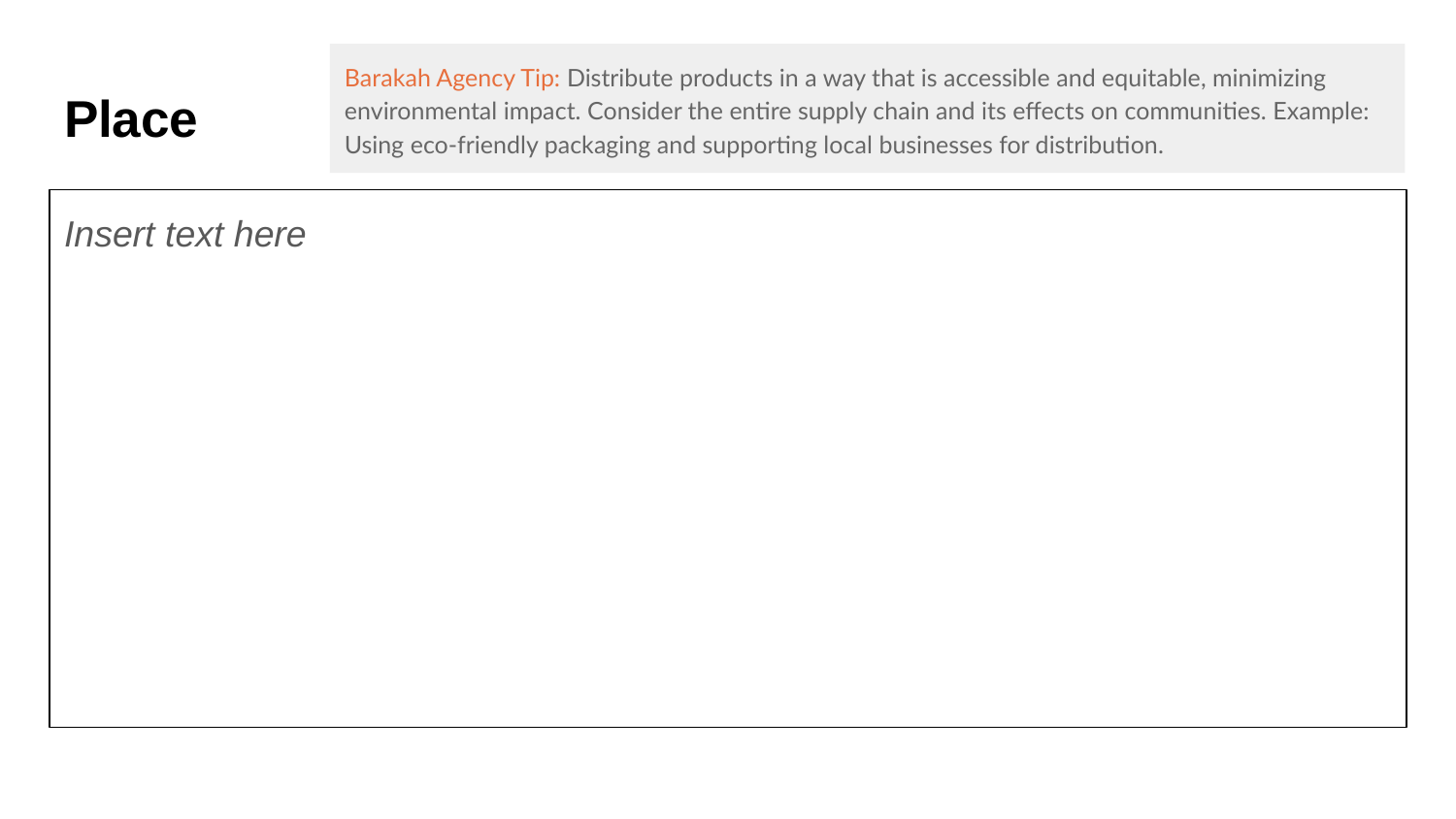

Barakah Agency Tip: Distribute products in a way that is accessible and equitable, minimizing environmental impact. Consider the entire supply chain and its effects on communities. Example: Using eco-friendly packaging and supporting local businesses for distribution.
# Place
Insert text here